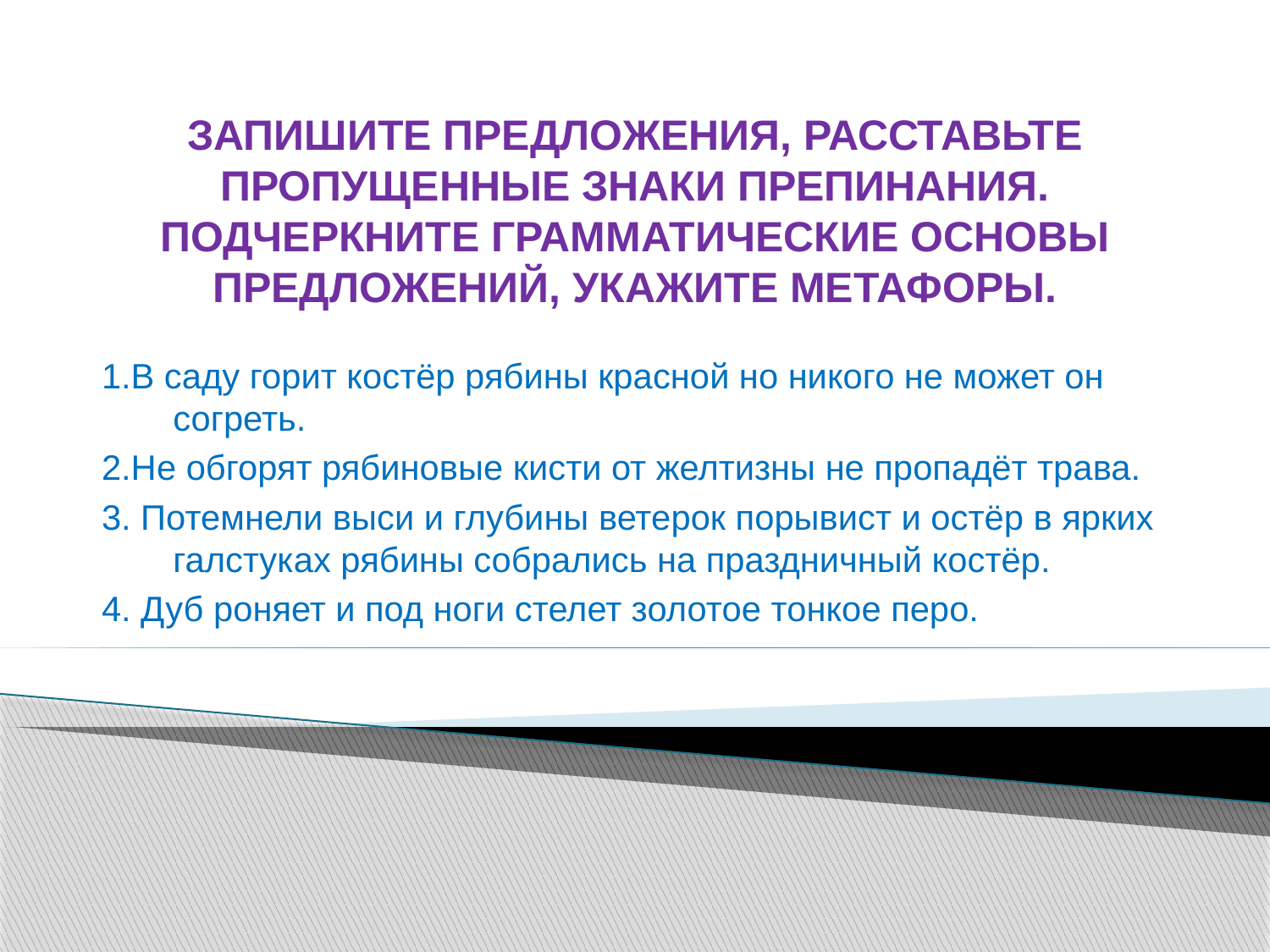

# ЗАПИШИТЕ ПРЕДЛОЖЕНИЯ, РАССТАВЬТЕ ПРОПУЩЕННЫЕ ЗНАКИ ПРЕПИНАНИЯ. ПОДЧЕРКНИТЕ ГРАММАТИЧЕСКИЕ ОСНОВЫ ПРЕДЛОЖЕНИЙ, УКАЖИТЕ МЕТАФОРЫ.
1.В саду горит костёр рябины красной но никого не может он согреть.
2.Не обгорят рябиновые кисти от желтизны не пропадёт трава.
3. Потемнели выси и глубины ветерок порывист и остёр в ярких галстуках рябины собрались на праздничный костёр.
4. Дуб роняет и под ноги стелет золотое тонкое перо.